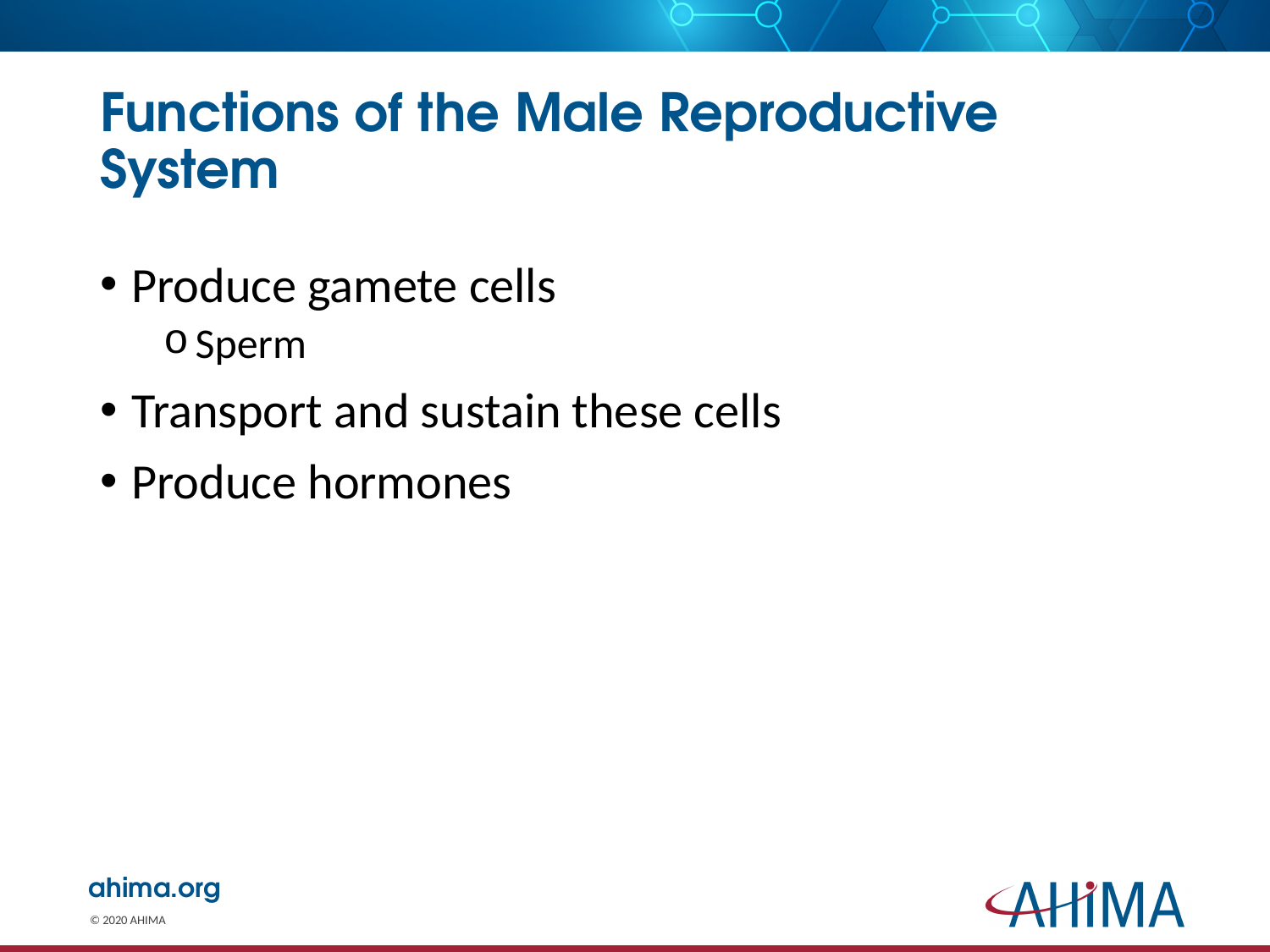

# Functions of the Male Reproductive System
Produce gamete cells
Sperm
Transport and sustain these cells
Produce hormones